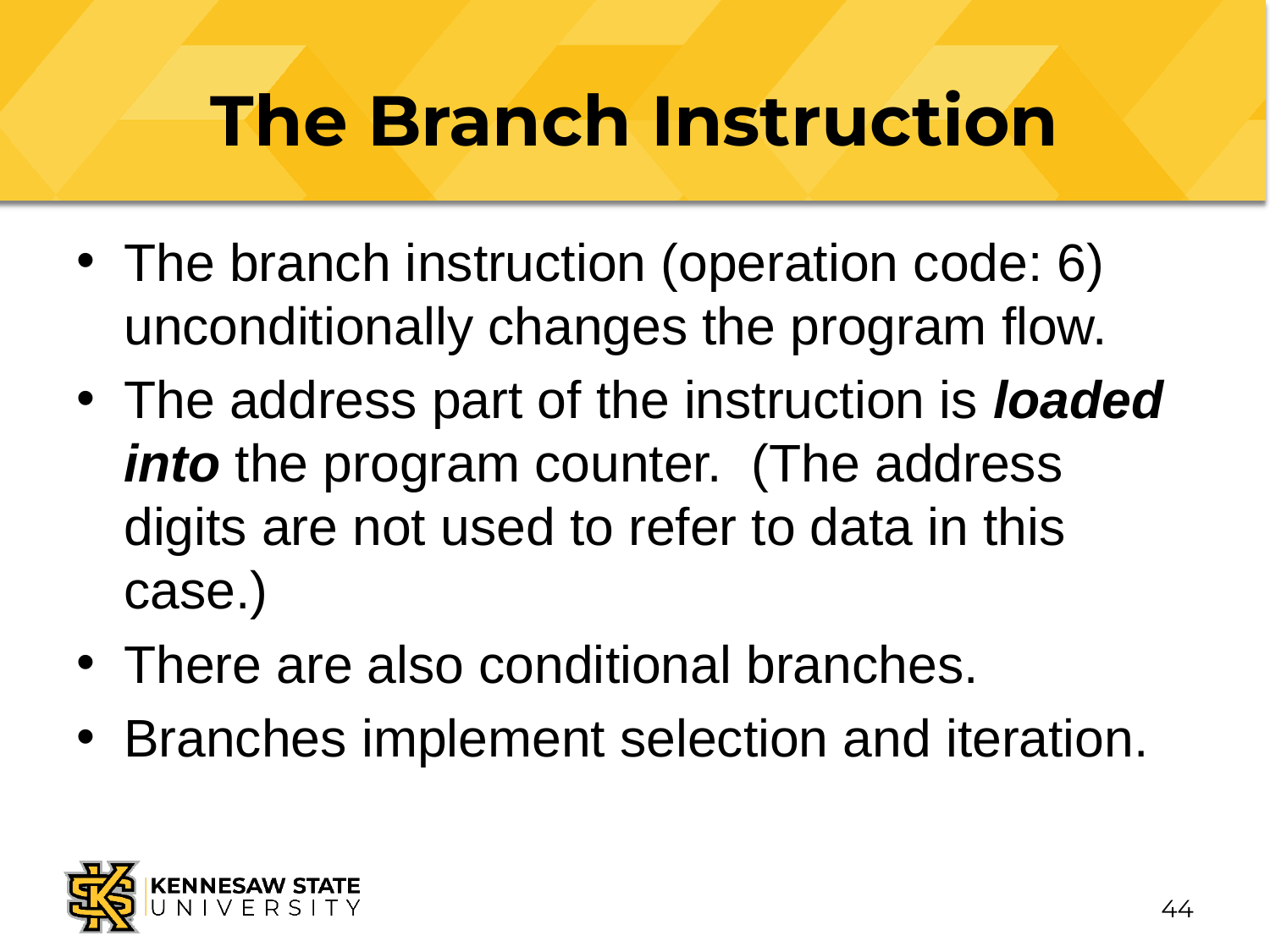

# The Branch Instruction
The branch instruction (operation code: 6) unconditionally changes the program flow.
The address part of the instruction is loaded into the program counter.  (The address digits are not used to refer to data in this case.)
There are also conditional branches.
Branches implement selection and iteration.
44